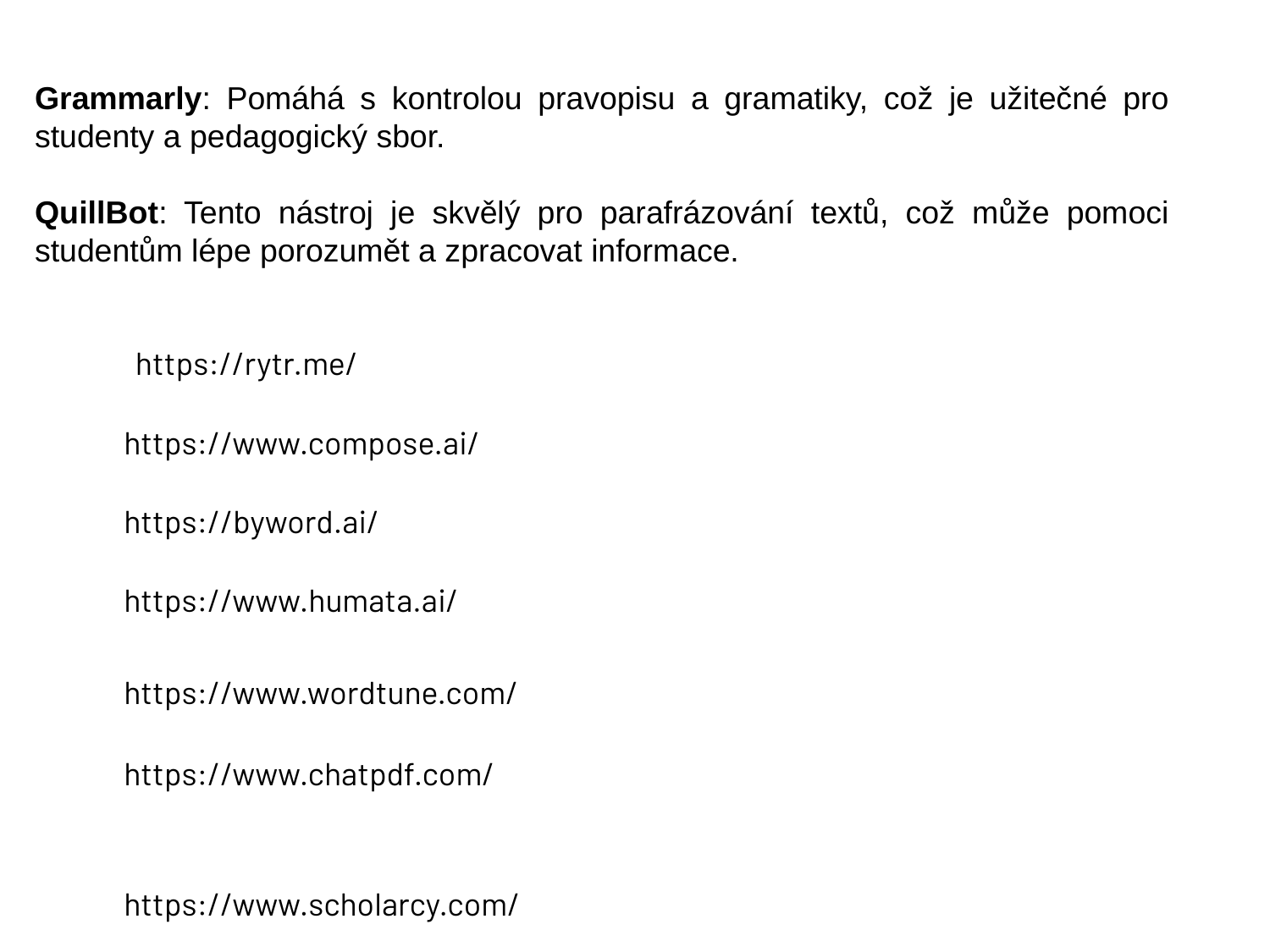

Grammarly: Pomáhá s kontrolou pravopisu a gramatiky, což je užitečné pro studenty a pedagogický sbor.

QuillBot: Tento nástroj je skvělý pro parafrázování textů, což může pomoci studentům lépe porozumět a zpracovat informace.
https://rytr.me/
https://www.compose.ai/
https://byword.ai/
https://www.humata.ai/
https://www.wordtune.com/
https://www.chatpdf.com/
https://www.scholarcy.com/